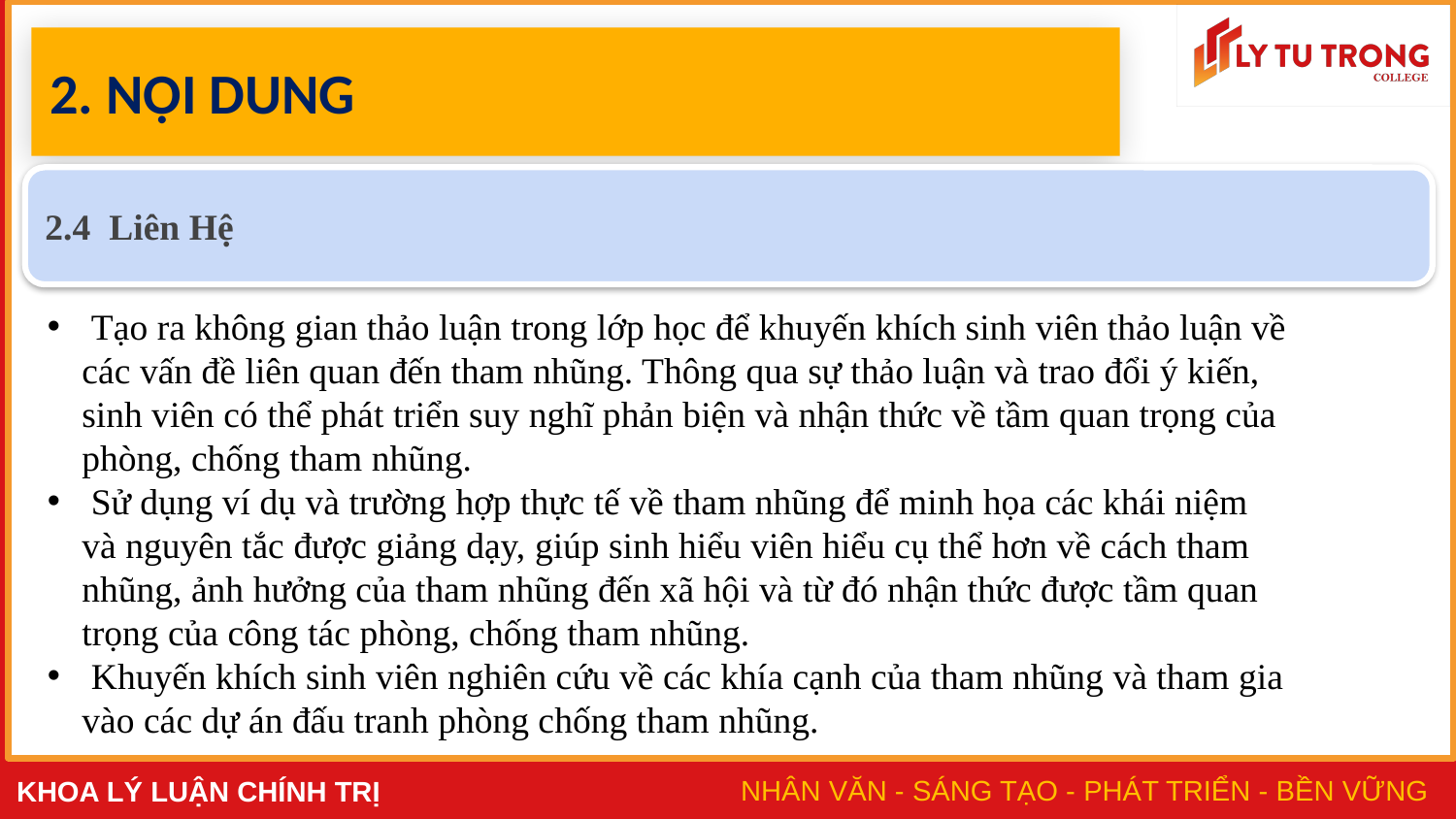

# 2. NỘI DUNG
2.4  Liên Hệ
 Tạo ra không gian thảo luận trong lớp học để khuyến khích sinh viên thảo luận về các vấn đề liên quan đến tham nhũng. Thông qua sự thảo luận và trao đổi ý kiến, sinh viên có thể phát triển suy nghĩ phản biện và nhận thức về tầm quan trọng của phòng, chống tham nhũng.
 Sử dụng ví dụ và trường hợp thực tế về tham nhũng để minh họa các khái niệm và nguyên tắc được giảng dạy, giúp sinh hiểu viên hiểu cụ thể hơn về cách tham nhũng, ảnh hưởng của tham nhũng đến xã hội và từ đó nhận thức được tầm quan trọng của công tác phòng, chống tham nhũng.
 Khuyến khích sinh viên nghiên cứu về các khía cạnh của tham nhũng và tham gia vào các dự án đấu tranh phòng chống tham nhũng.